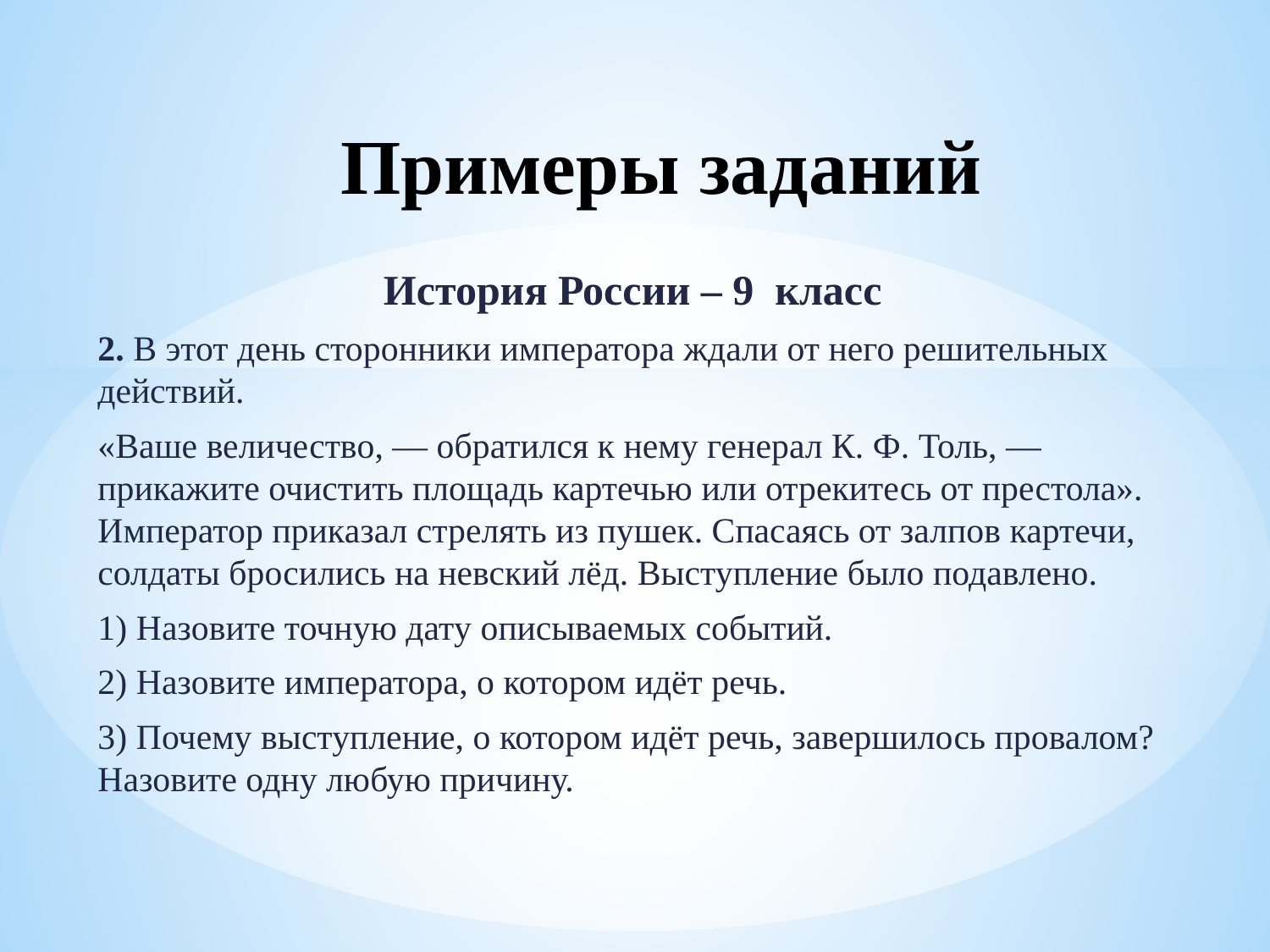

# Примеры заданий
                           История России – 9  класс
2. В этот день сторонники императора ждали от него решительных действий.
«Ваше величество, — обратился к нему генерал К. Ф. Толь, — прикажите очистить площадь картечью или отрекитесь от престола». Император приказал стрелять из пушек. Спасаясь от залпов картечи, солдаты бросились на невский лёд. Выступление было подавлено.
1) Назовите точную дату описываемых событий.
2) Назовите императора, о котором идёт речь.
3) Почему выступление, о котором идёт речь, завершилось провалом? Назовите одну любую причину.